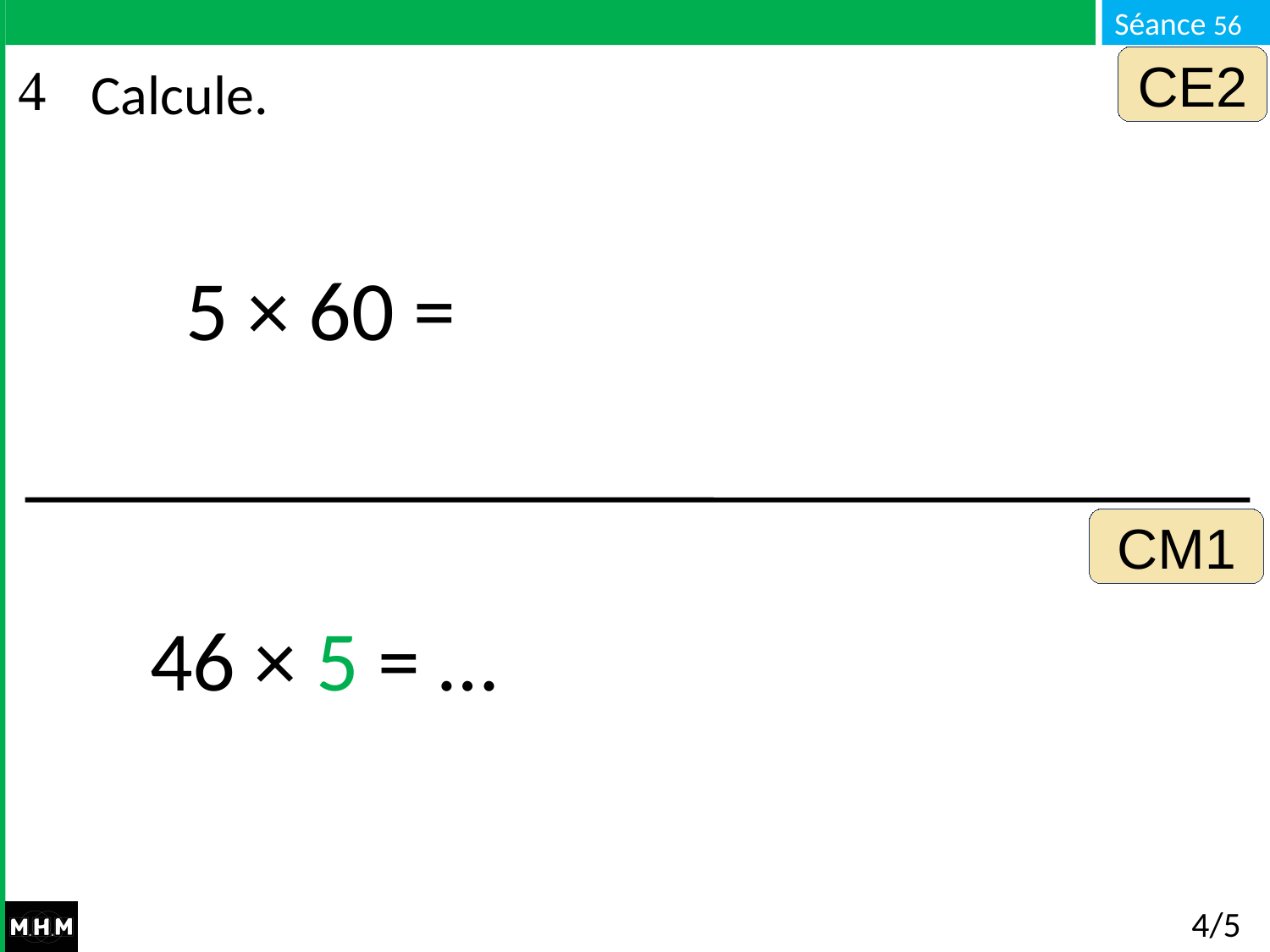

CE2
# Calcule.
5 × 60 =

CM1
46 × 5 = …
4/5